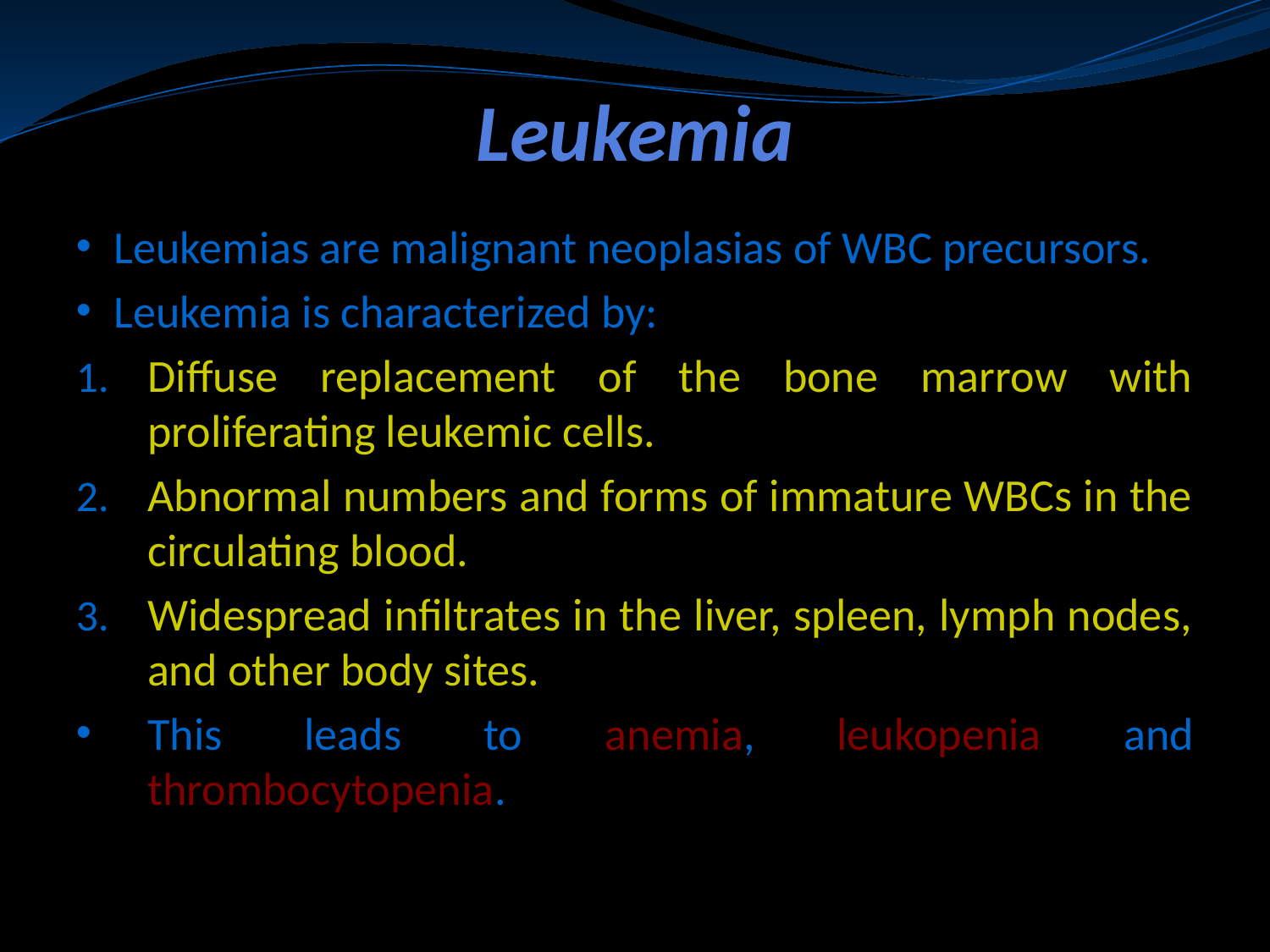

# Leukemia
Leukemias are malignant neoplasias of WBC precursors.
Leukemia is characterized by:
Diffuse replacement of the bone marrow with proliferating leukemic cells.
Abnormal numbers and forms of immature WBCs in the circulating blood.
Widespread infiltrates in the liver, spleen, lymph nodes, and other body sites.
This leads to anemia, leukopenia and thrombocytopenia.